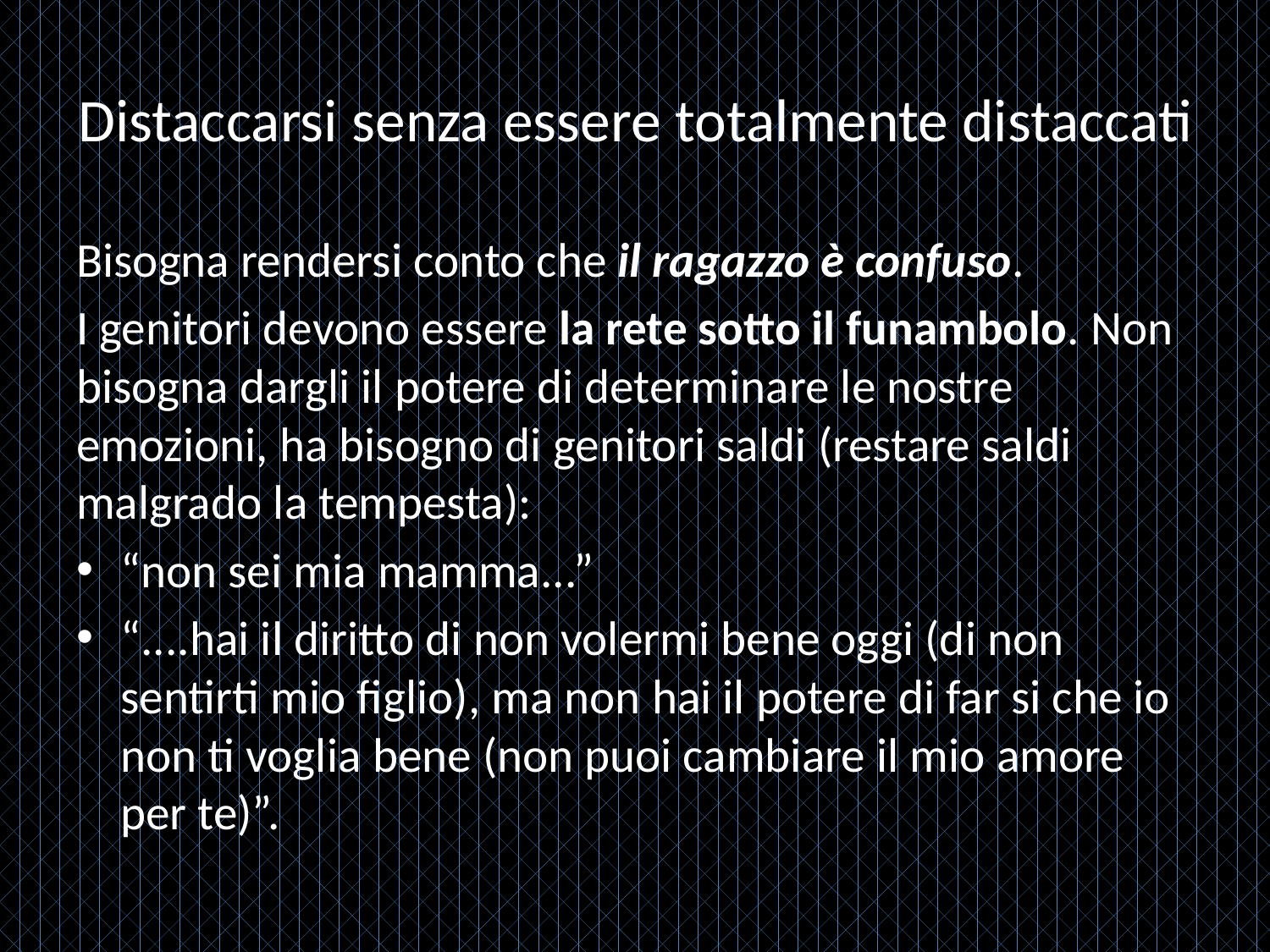

# Distaccarsi senza essere totalmente distaccati
Bisogna rendersi conto che il ragazzo è confuso.
I genitori devono essere la rete sotto il funambolo. Non bisogna dargli il potere di determinare le nostre emozioni, ha bisogno di genitori saldi (restare saldi malgrado la tempesta):
“non sei mia mamma...”
“....hai il diritto di non volermi bene oggi (di non sentirti mio figlio), ma non hai il potere di far si che io non ti voglia bene (non puoi cambiare il mio amore per te)”.